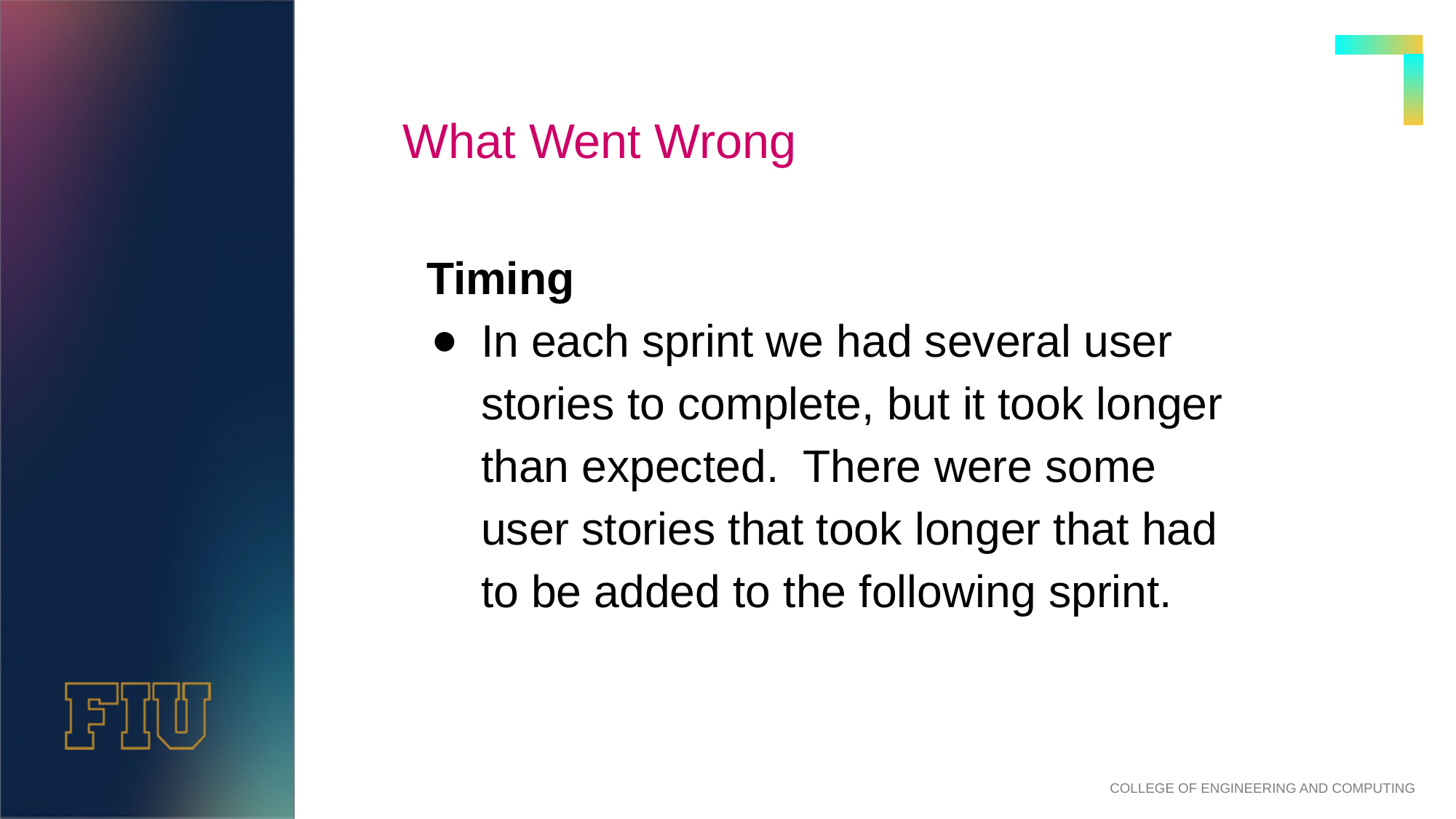

# What Went Wrong
Timing
In each sprint we had several user stories to complete, but it took longer than expected.  There were some user stories that took longer that had to be added to the following sprint.